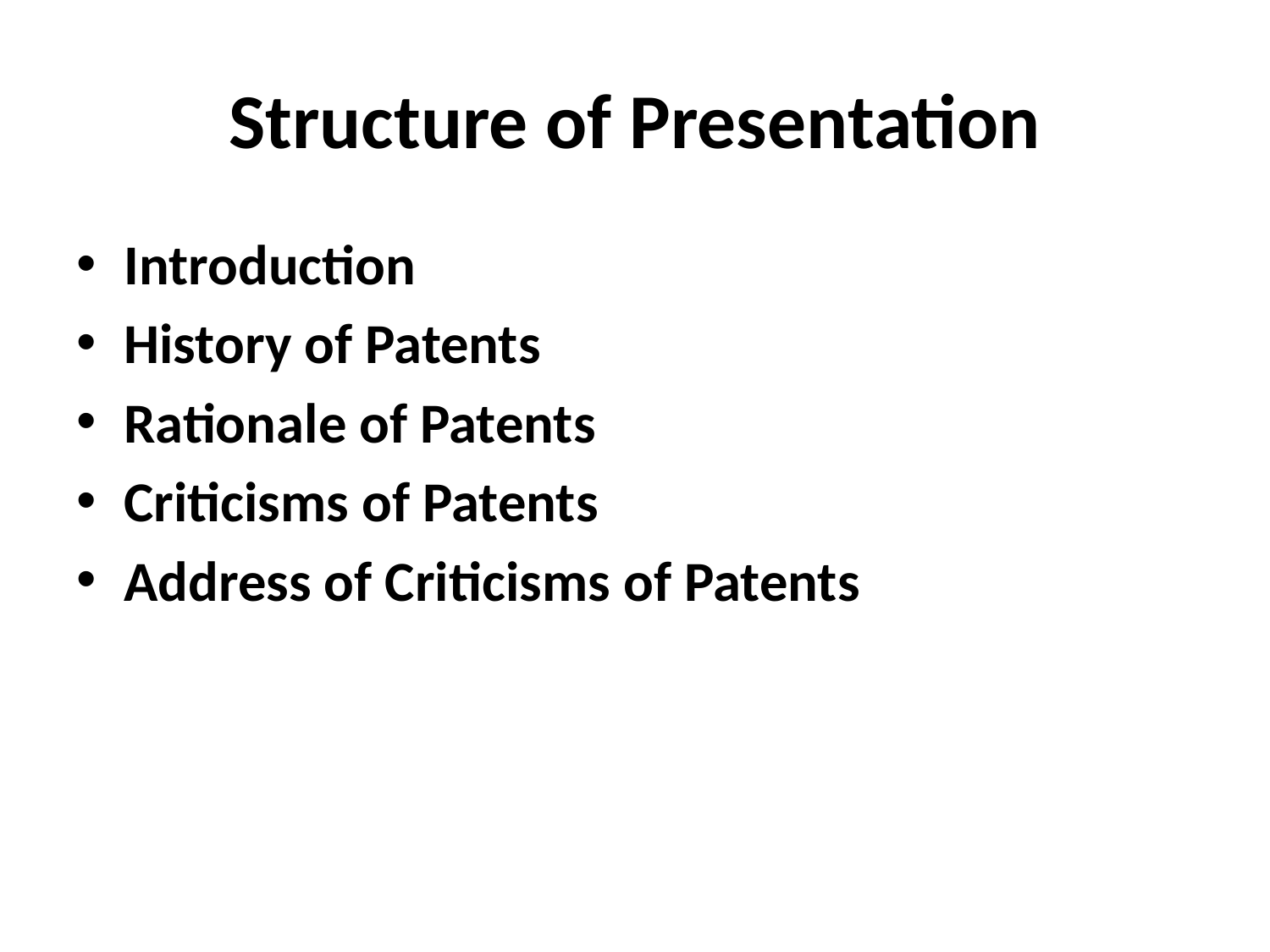

# Structure of Presentation
Introduction
History of Patents
Rationale of Patents
Criticisms of Patents
Address of Criticisms of Patents